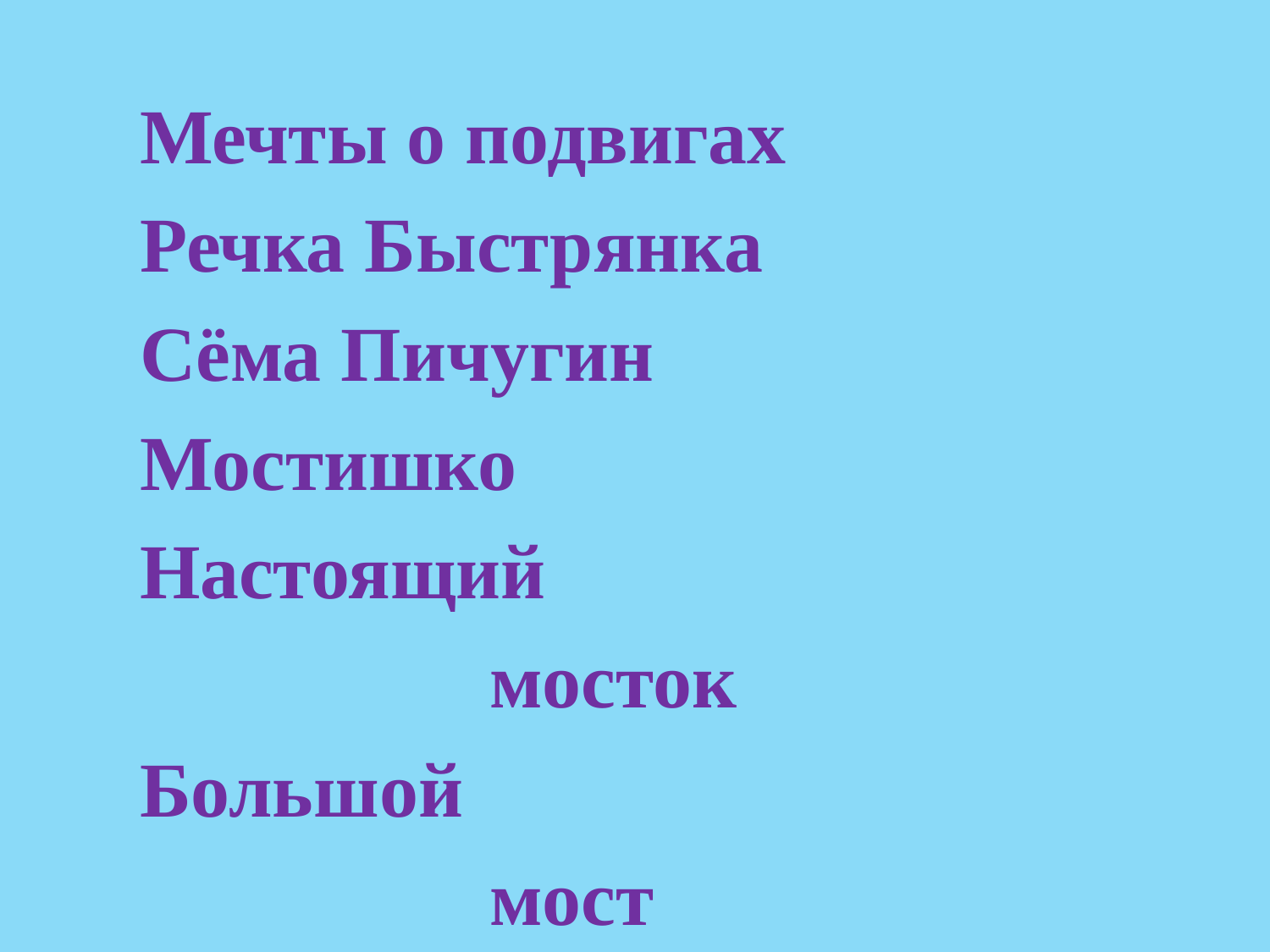

Мечты о подвигах
Речка Быстрянка
Сёма Пичугин
Мостишко
Настоящий
                  мосток
Большой
                  мост